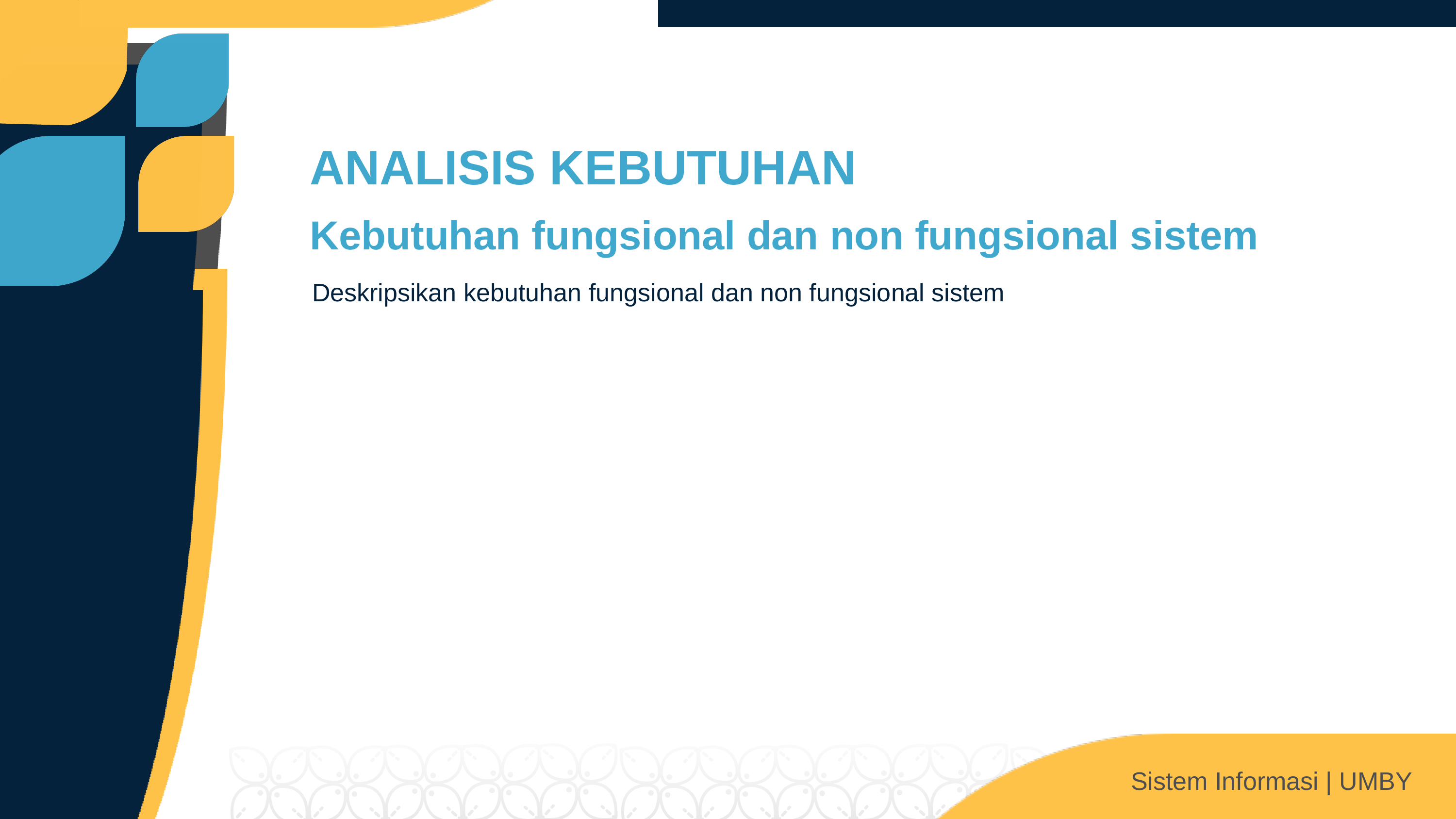

ANALISIS KEBUTUHAN

Kebutuhan fungsional dan non fungsional sistem

Deskripsikan kebutuhan fungsional dan non fungsional sistem

Sistem Informasi | UMBY